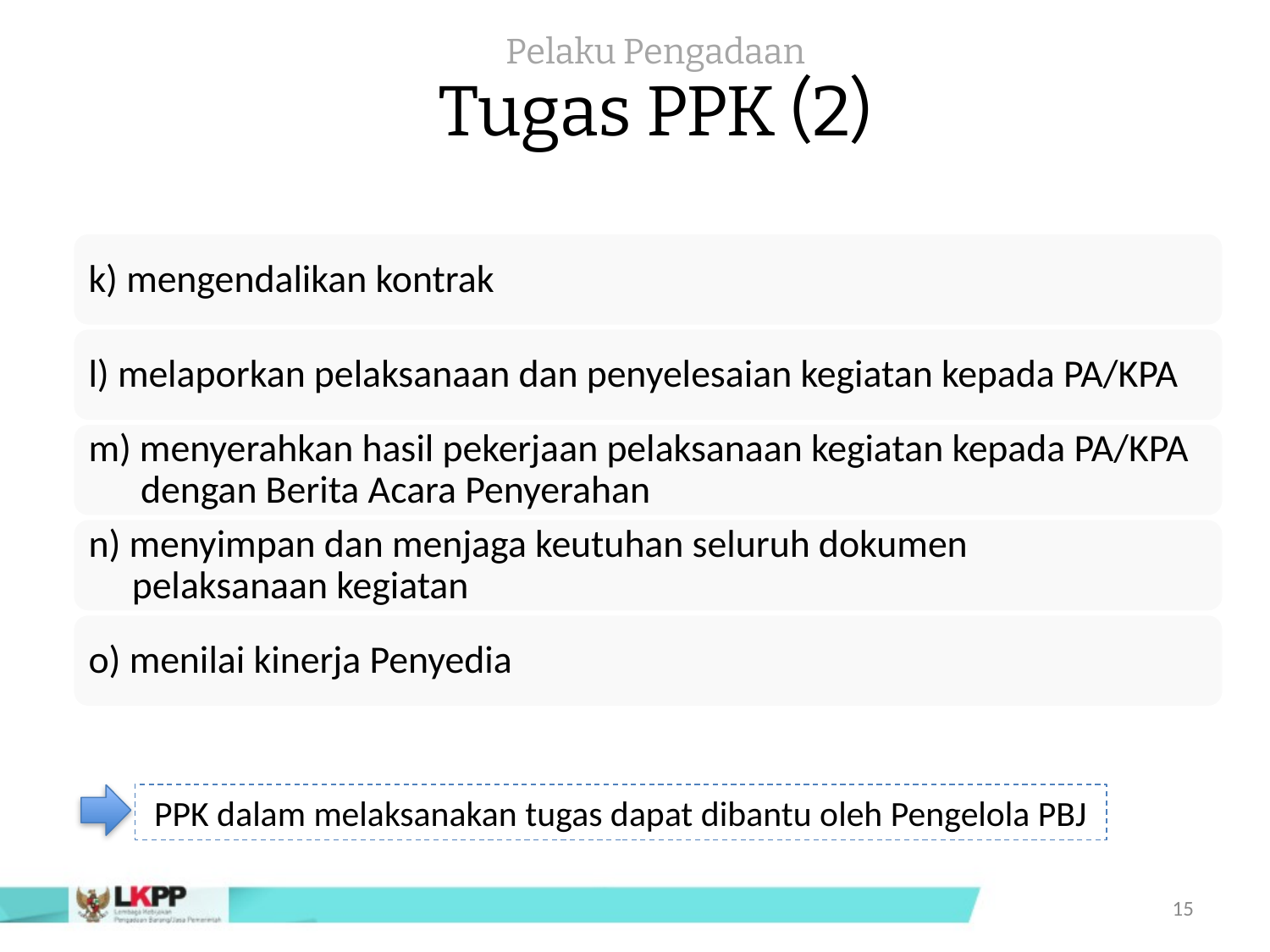

Pelaku Pengadaan
Tugas PPK (2)

k) mengendalikan kontrak

l) melaporkan pelaksanaan dan penyelesaian kegiatan kepada PA/KPA

m) menyerahkan hasil pekerjaan pelaksanaan kegiatan kepada PA/KPA
      dengan Berita Acara Penyerahan

n) menyimpan dan menjaga keutuhan seluruh dokumen
     pelaksanaan kegiatan

o) menilai kinerja Penyedia
PPK dalam melaksanakan tugas dapat dibantu oleh Pengelola PBJ

15